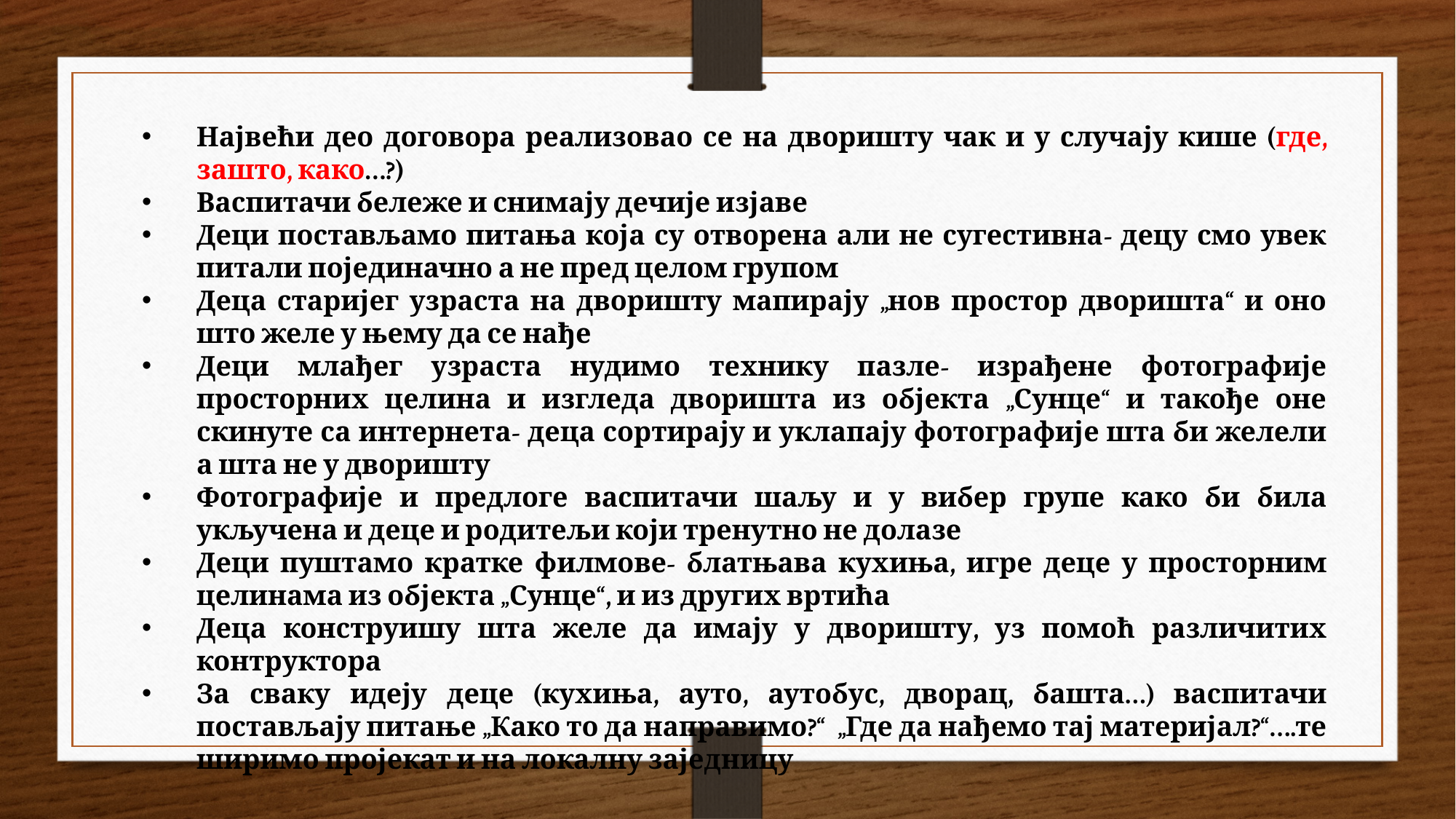

Највећи део договора реализовао се на дворишту чак и у случају кише (где, зашто, како…?)
Васпитачи бележе и снимају дечије изјаве
Деци постављамо питања која су отворена али не сугестивна- децу смо увек питали појединачно а не пред целом групом
Деца старијег узраста на дворишту мапирају „нов простор дворишта“ и оно што желе у њему да се нађе
Деци млађег узраста нудимо технику пазле- израђене фотографије просторних целина и изгледа дворишта из објекта „Сунце“ и такође оне скинуте са интернета- деца сортирају и уклапају фотографије шта би желели а шта не у дворишту
Фотографије и предлоге васпитачи шаљу и у вибер групе како би била укључена и деце и родитељи који тренутно не долазе
Деци пуштамо кратке филмове- блатњава кухиња, игре деце у просторним целинама из објекта „Сунце“, и из других вртића
Деца конструишу шта желе да имају у дворишту, уз помоћ различитих контруктора
За сваку идеју деце (кухиња, ауто, аутобус, дворац, башта…) васпитачи постављају питање „Како то да направимо?“  „Где да нађемо тај материјал?“….те ширимо пројекат и на локалну заједницу